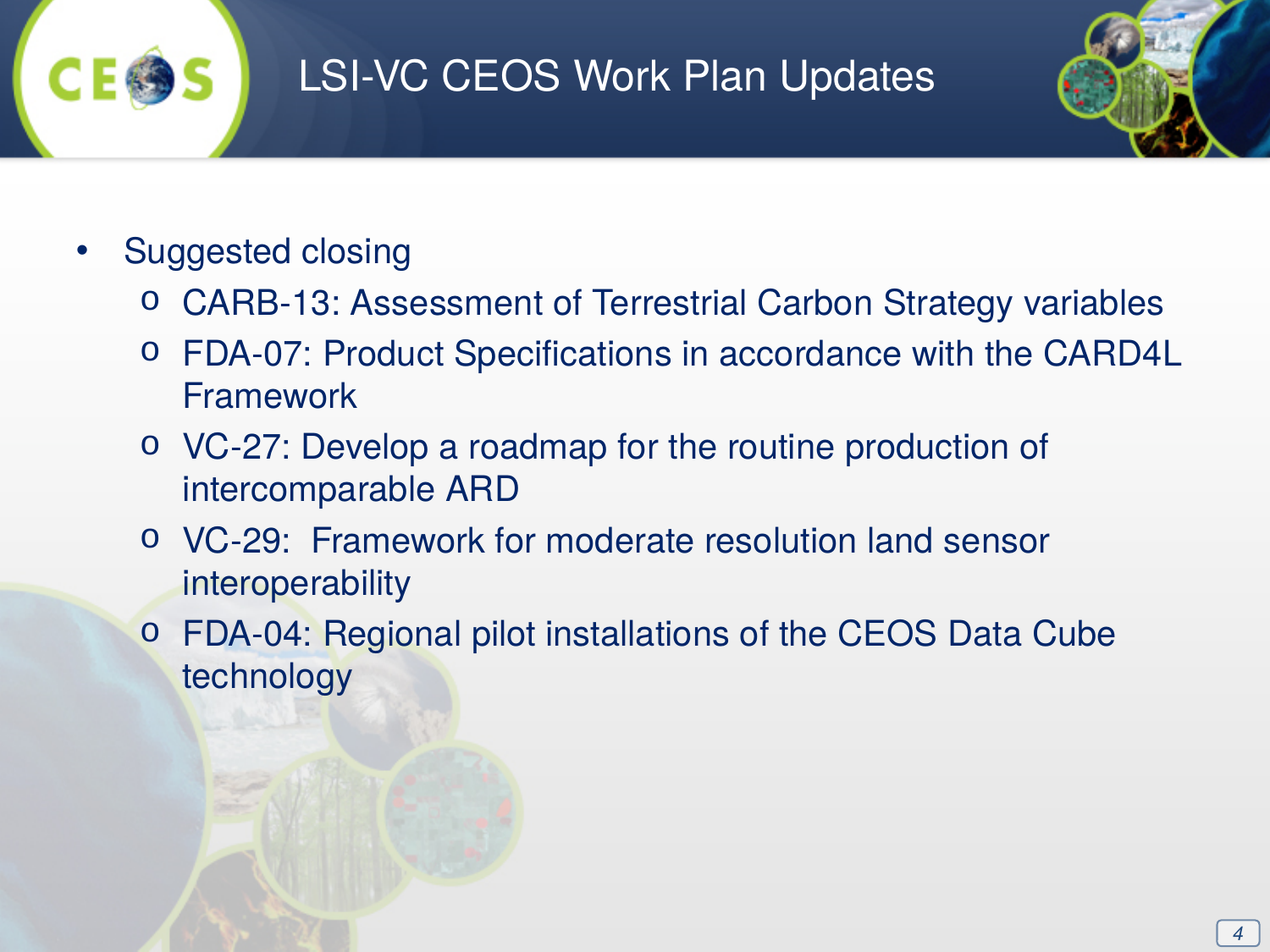

LSI-VC CEOS Work Plan Updates
Suggested closing
CARB-13: Assessment of Terrestrial Carbon Strategy variables
FDA-07: Product Specifications in accordance with the CARD4L Framework
VC-27: Develop a roadmap for the routine production of intercomparable ARD
VC-29:  Framework for moderate resolution land sensor interoperability
FDA-04: Regional pilot installations of the CEOS Data Cube technology
4